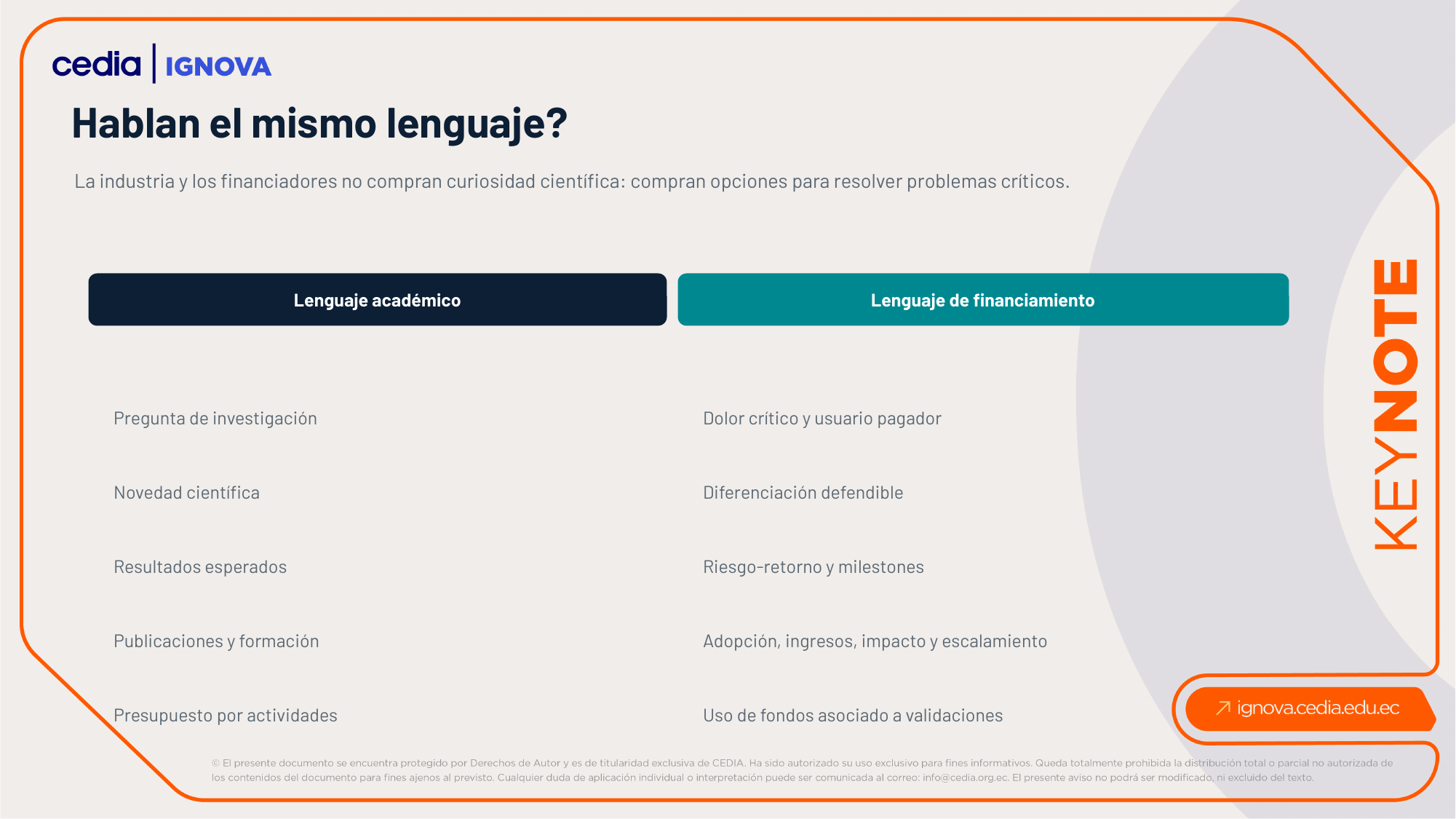

Hablan el mismo lenguaje?
La industria y los financiadores no compran curiosidad científica: compran opciones para resolver problemas críticos.
Lenguaje académico
Lenguaje de financiamiento

Pregunta de investigación
Dolor crítico y usuario pagador
Novedad científica
Diferenciación defendible
Resultados esperados
Riesgo-retorno y milestones
Publicaciones y formación
Adopción, ingresos, impacto y escalamiento

Presupuesto por actividades
Uso de fondos asociado a validaciones